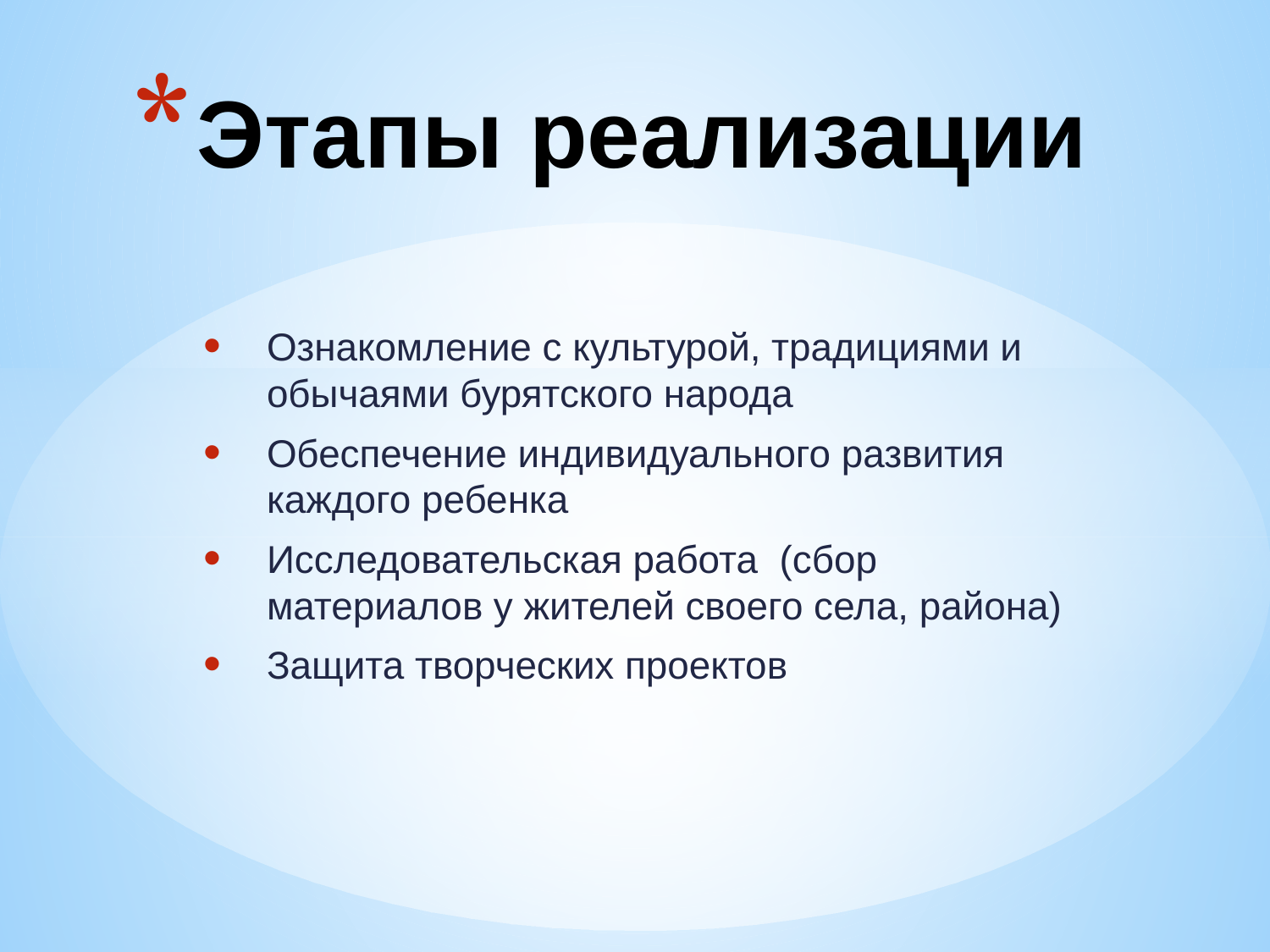

# Этапы реализации
Ознакомление с культурой, традициями и обычаями бурятского народа
Обеспечение индивидуального развития каждого ребенка
Исследовательская работа  (сбор материалов у жителей своего села, района)
Защита творческих проектов